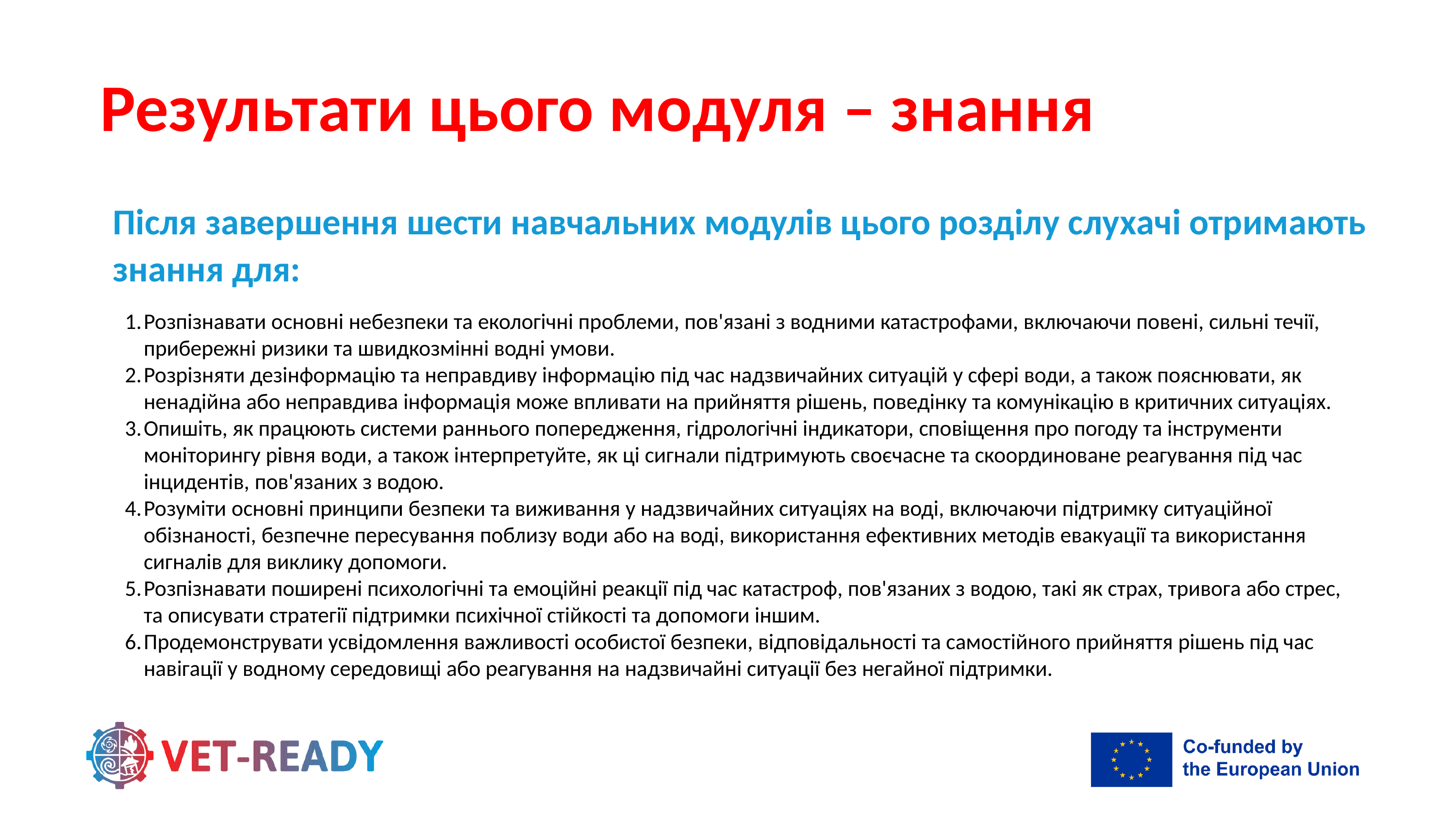

Результати цього модуля – знання

Після завершення шести навчальних модулів цього розділу слухачі отримають знання для:
Розпізнавати основні небезпеки та екологічні проблеми, пов'язані з водними катастрофами, включаючи повені, сильні течії, прибережні ризики та швидкозмінні водні умови.
Розрізняти дезінформацію та неправдиву інформацію під час надзвичайних ситуацій у сфері води, а також пояснювати, як ненадійна або неправдива інформація може впливати на прийняття рішень, поведінку та комунікацію в критичних ситуаціях.
Опишіть, як працюють системи раннього попередження, гідрологічні індикатори, сповіщення про погоду та інструменти моніторингу рівня води, а також інтерпретуйте, як ці сигнали підтримують своєчасне та скоординоване реагування під час інцидентів, пов'язаних з водою.
Розуміти основні принципи безпеки та виживання у надзвичайних ситуаціях на воді, включаючи підтримку ситуаційної обізнаності, безпечне пересування поблизу води або на воді, використання ефективних методів евакуації та використання сигналів для виклику допомоги.
Розпізнавати поширені психологічні та емоційні реакції під час катастроф, пов'язаних з водою, такі як страх, тривога або стрес, та описувати стратегії підтримки психічної стійкості та допомоги іншим.
Продемонструвати усвідомлення важливості особистої безпеки, відповідальності та самостійного прийняття рішень під час навігації у водному середовищі або реагування на надзвичайні ситуації без негайної підтримки.